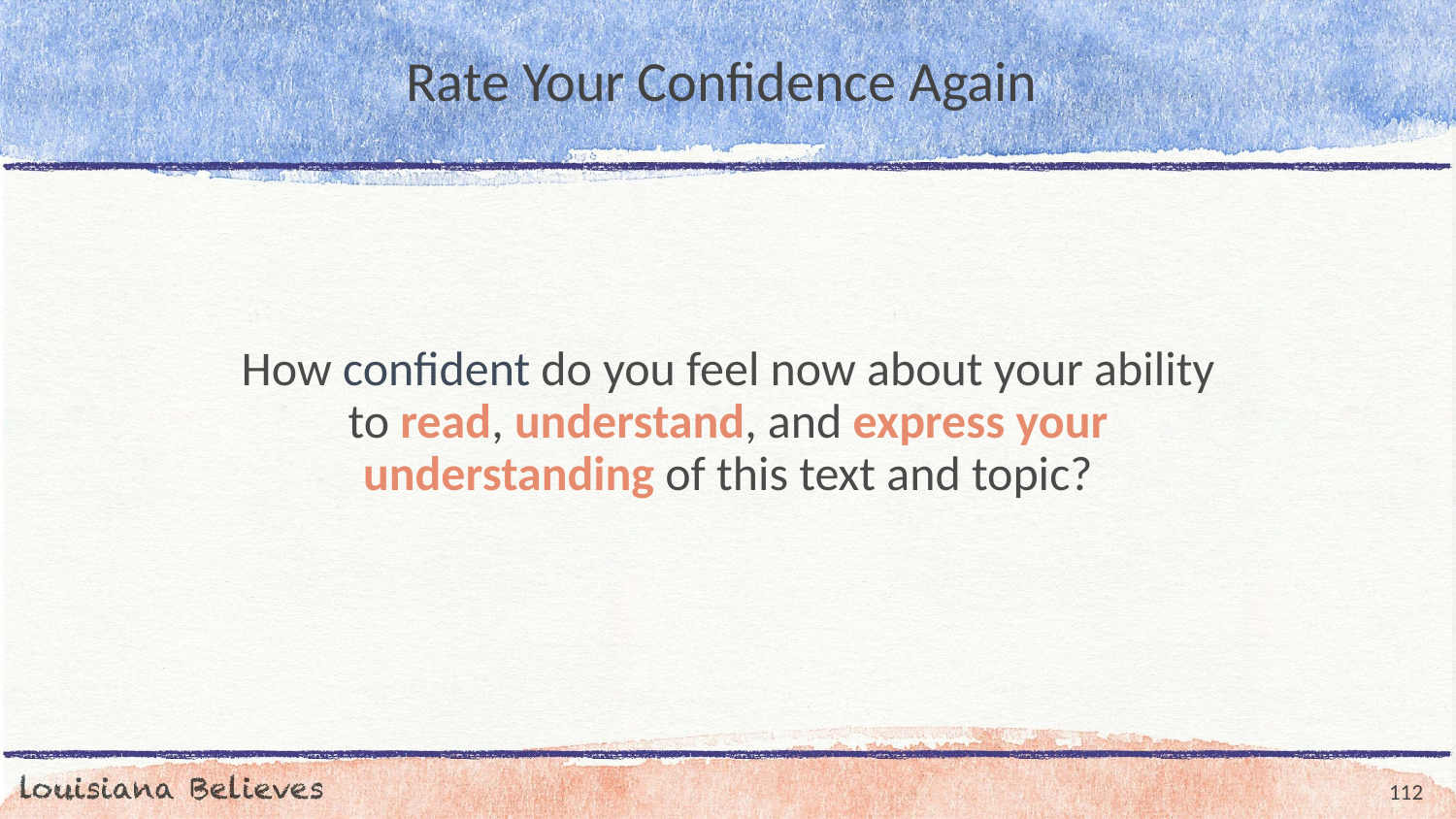

# Rate Your Confidence Again
How confident do you feel now about your ability to read, understand, and express your understanding of this text and topic?